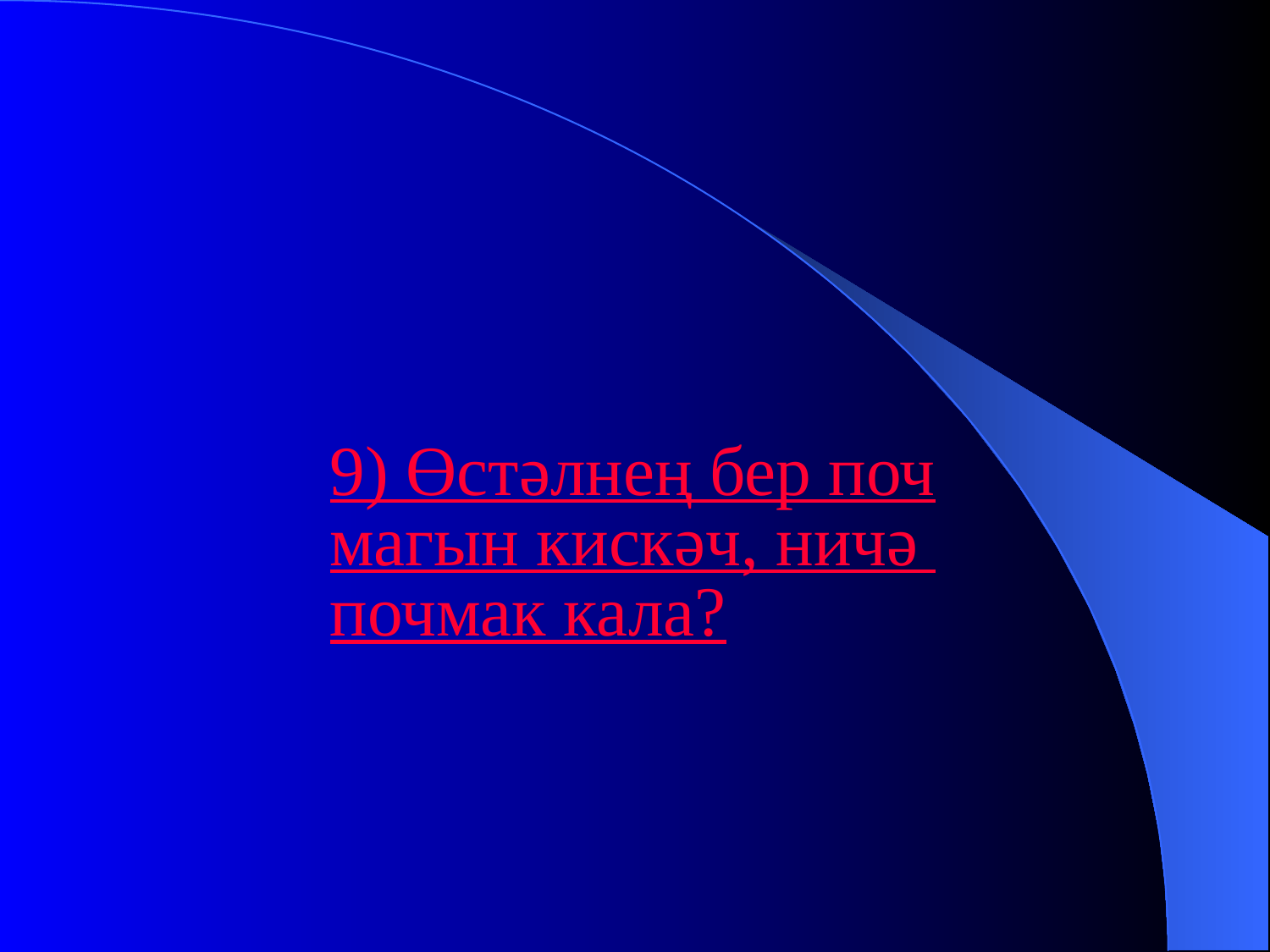

9) Өстәлнең бер почмагын кискәч, ничә почмак кала?